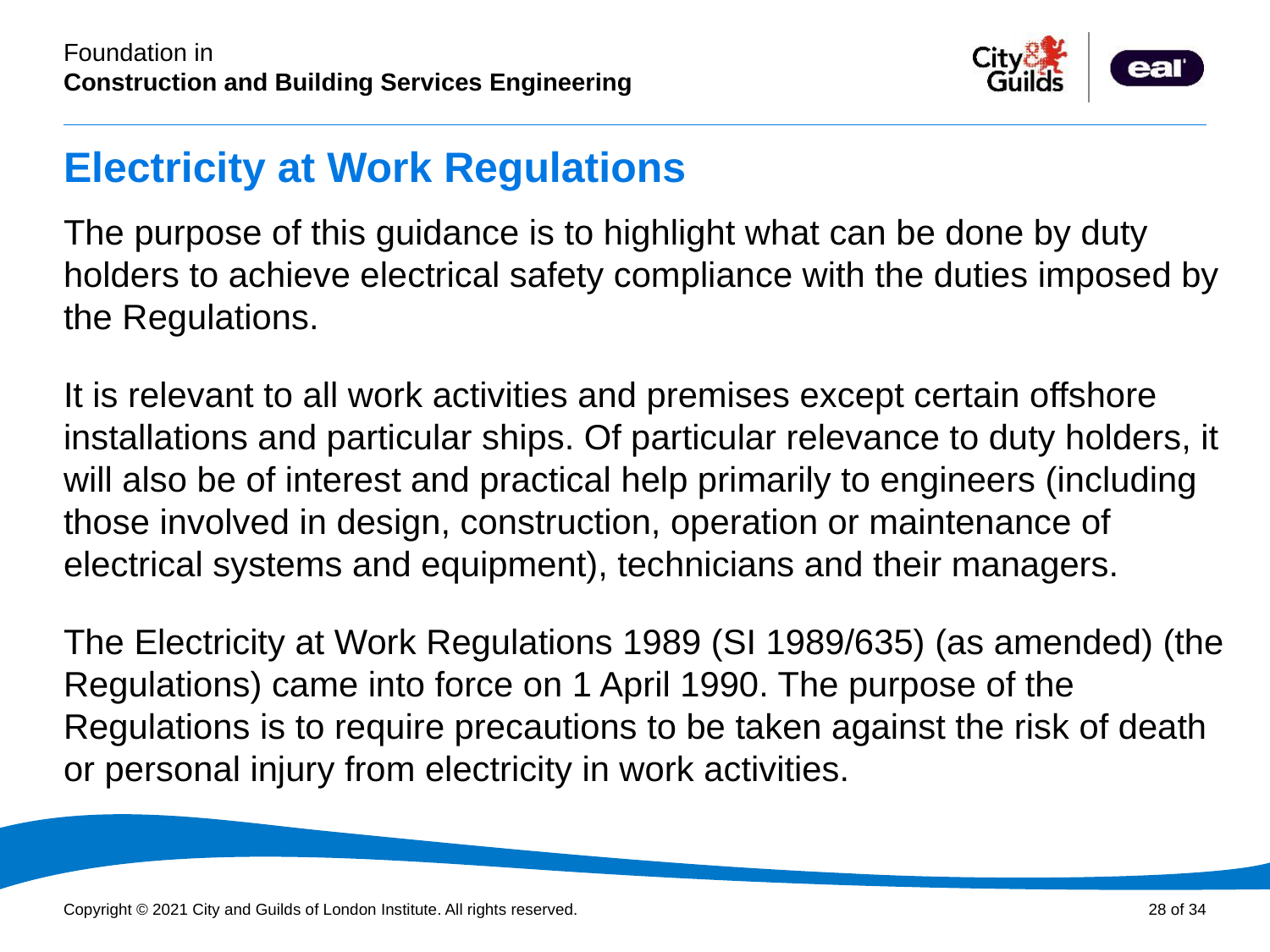

# Electricity at Work Regulations
The purpose of this guidance is to highlight what can be done by duty holders to achieve electrical safety compliance with the duties imposed by the Regulations.
It is relevant to all work activities and premises except certain offshore installations and particular ships. Of particular relevance to duty holders, it will also be of interest and practical help primarily to engineers (including those involved in design, construction, operation or maintenance of electrical systems and equipment), technicians and their managers.
The Electricity at Work Regulations 1989 (SI 1989/635) (as amended) (the Regulations) came into force on 1 April 1990. The purpose of the Regulations is to require precautions to be taken against the risk of death or personal injury from electricity in work activities.